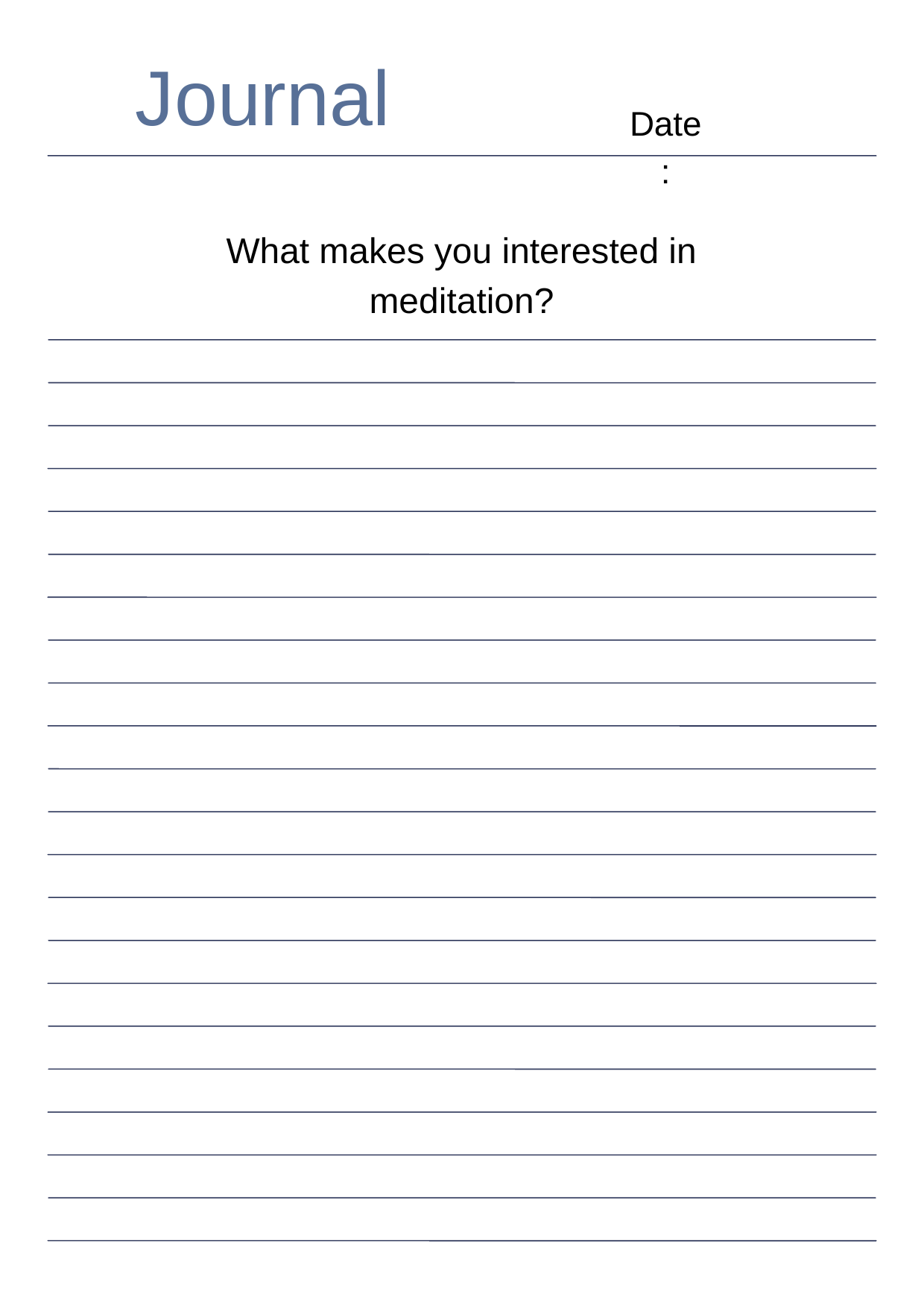

Journal
Date:

What makes you interested in meditation?